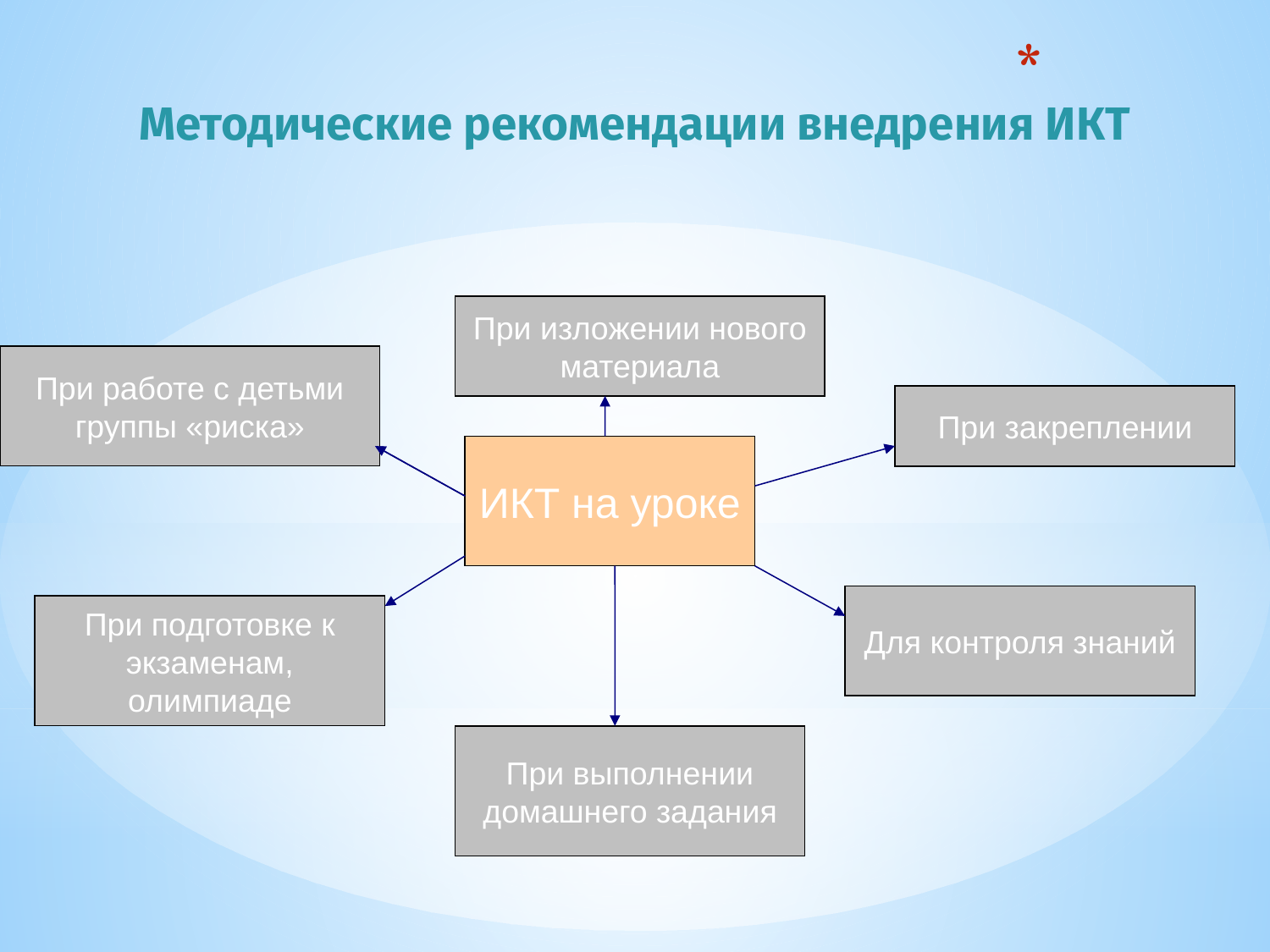

Методические рекомендации внедрения ИКТ
При изложении нового материала
При работе с детьми группы «риска»
При закреплении

ИКТ на уроке

Для контроля знаний
При подготовке к экзаменам, олимпиаде
При выполнении домашнего задания